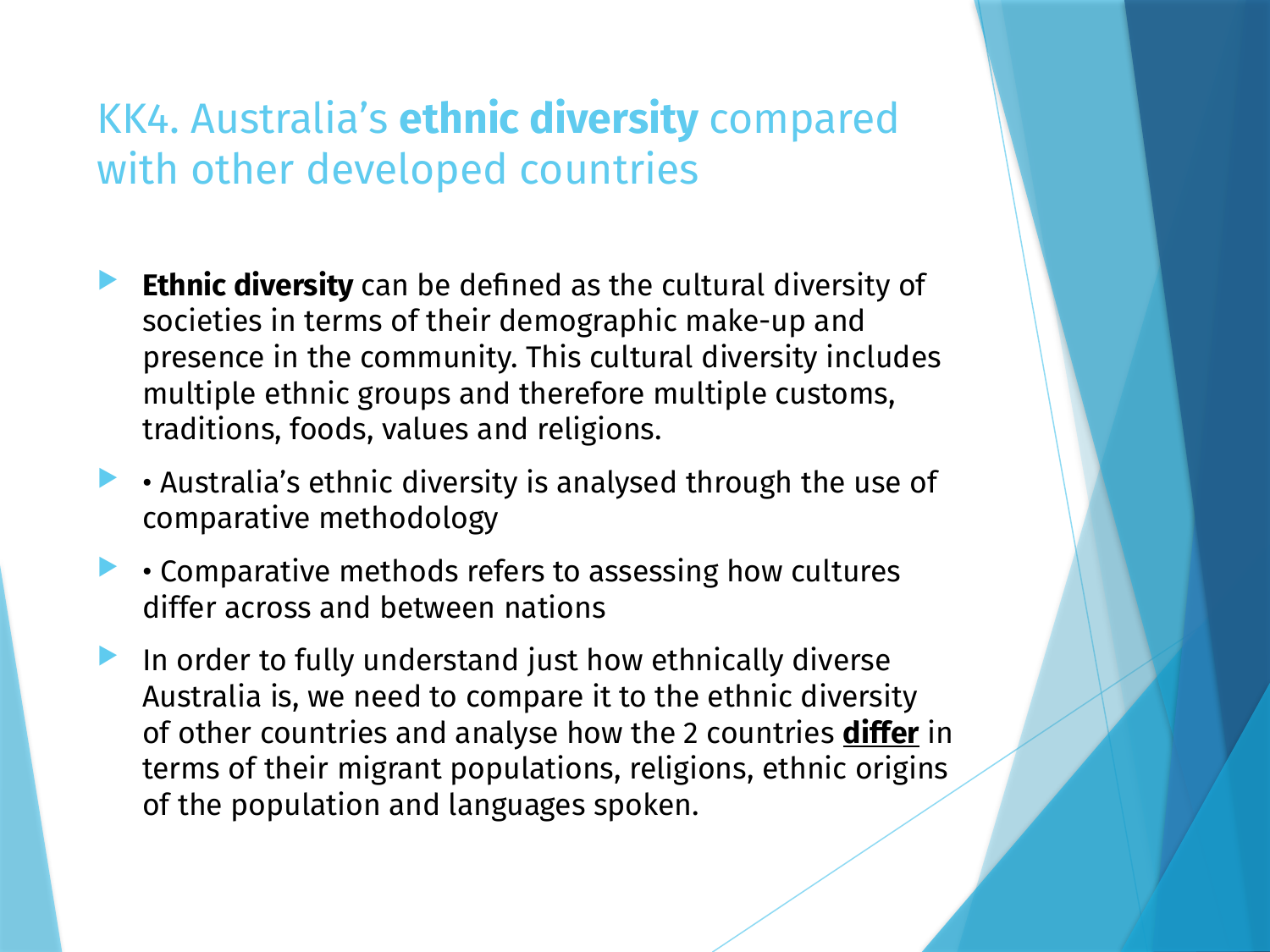

# KK4. Australia’s ethnic diversity compared with other developed countries

Ethnic diversity can be defined as the cultural diversity of societies in terms of their demographic make-up and presence in the community. This cultural diversity includes multiple ethnic groups and therefore multiple customs, traditions, foods, values and religions.
• Australia’s ethnic diversity is analysed through the use of comparative methodology
• Comparative methods refers to assessing how cultures differ across and between nations
In order to fully understand just how ethnically diverse Australia is, we need to compare it to the ethnic diversity of other countries and analyse how the 2 countries differ in terms of their migrant populations, religions, ethnic origins of the population and languages spoken.